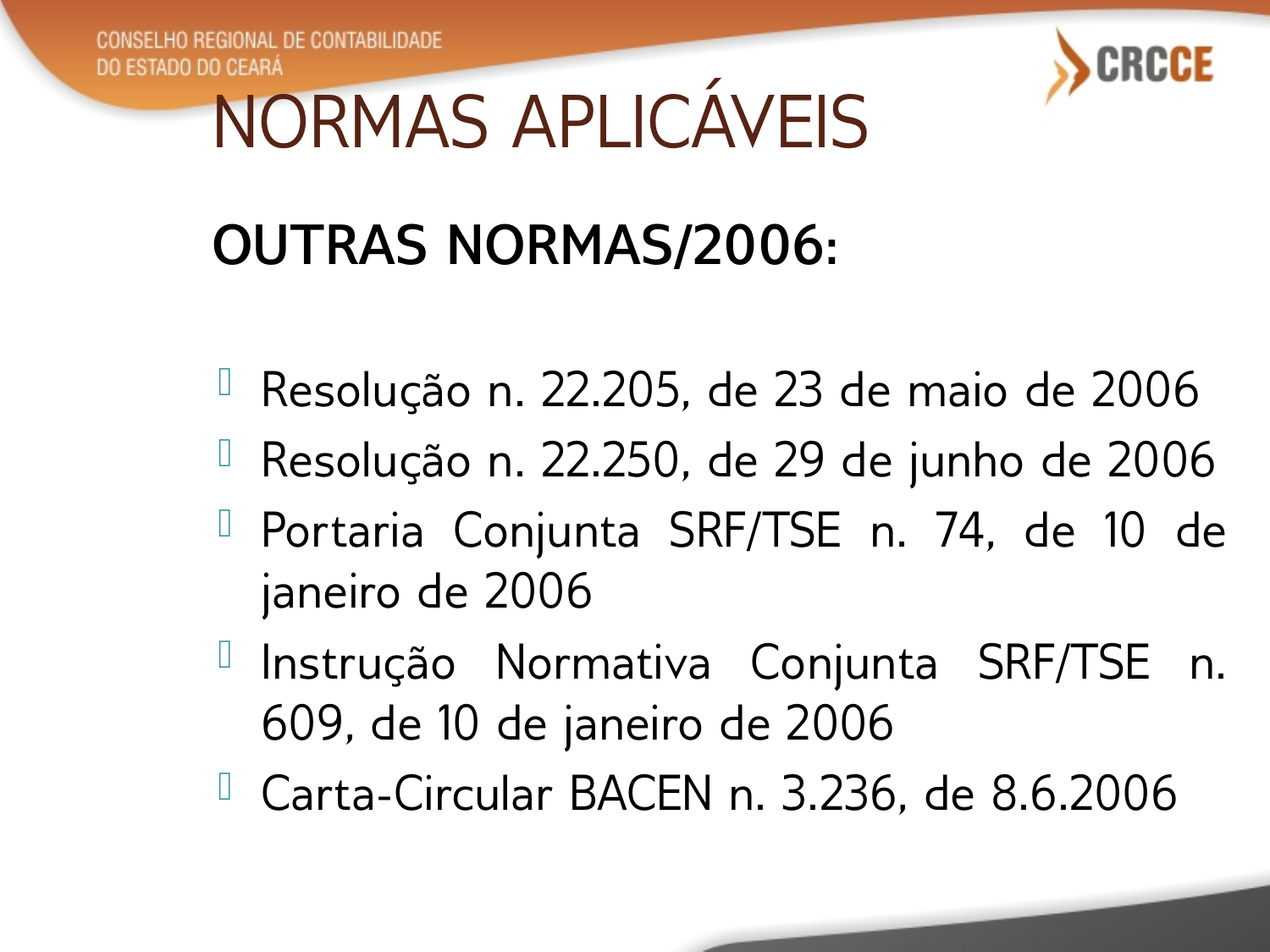

# NORMAS APLICÁVEIS
OUTRAS NORMAS/2006:

Resolução n. 22.205, de 23 de maio de 2006
Resolução n. 22.250, de 29 de junho de 2006
Portaria Conjunta SRF/TSE n. 74, de 10 de janeiro de 2006
Instrução Normativa Conjunta SRF/TSE n. 609, de 10 de janeiro de 2006
Carta-Circular BACEN n. 3.236, de 8.6.2006